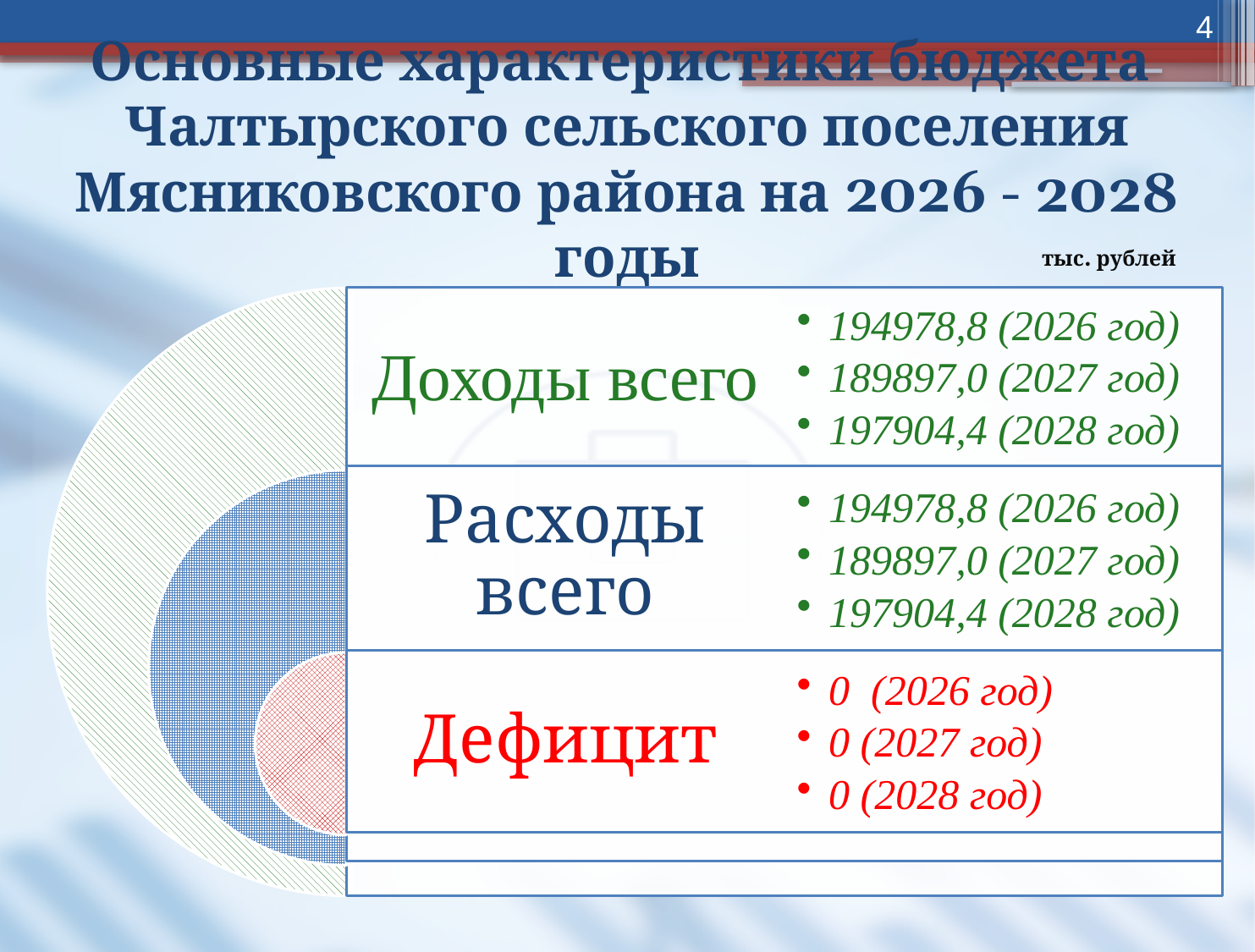

4
Основные характеристики бюджета
Чалтырского сельского поселения Мясниковского района на 2026 - 2028 годы
тыс. рублей
Доходы всего
Расходы всего
Дефицит
194978,8 (2026 год)
189897,0 (2027 год)
197904,4 (2028 год)
194978,8 (2026 год)
189897,0 (2027 год)
197904,4 (2028 год)
0  (2026 год)
0 (2027 год)
0 (2028 год)